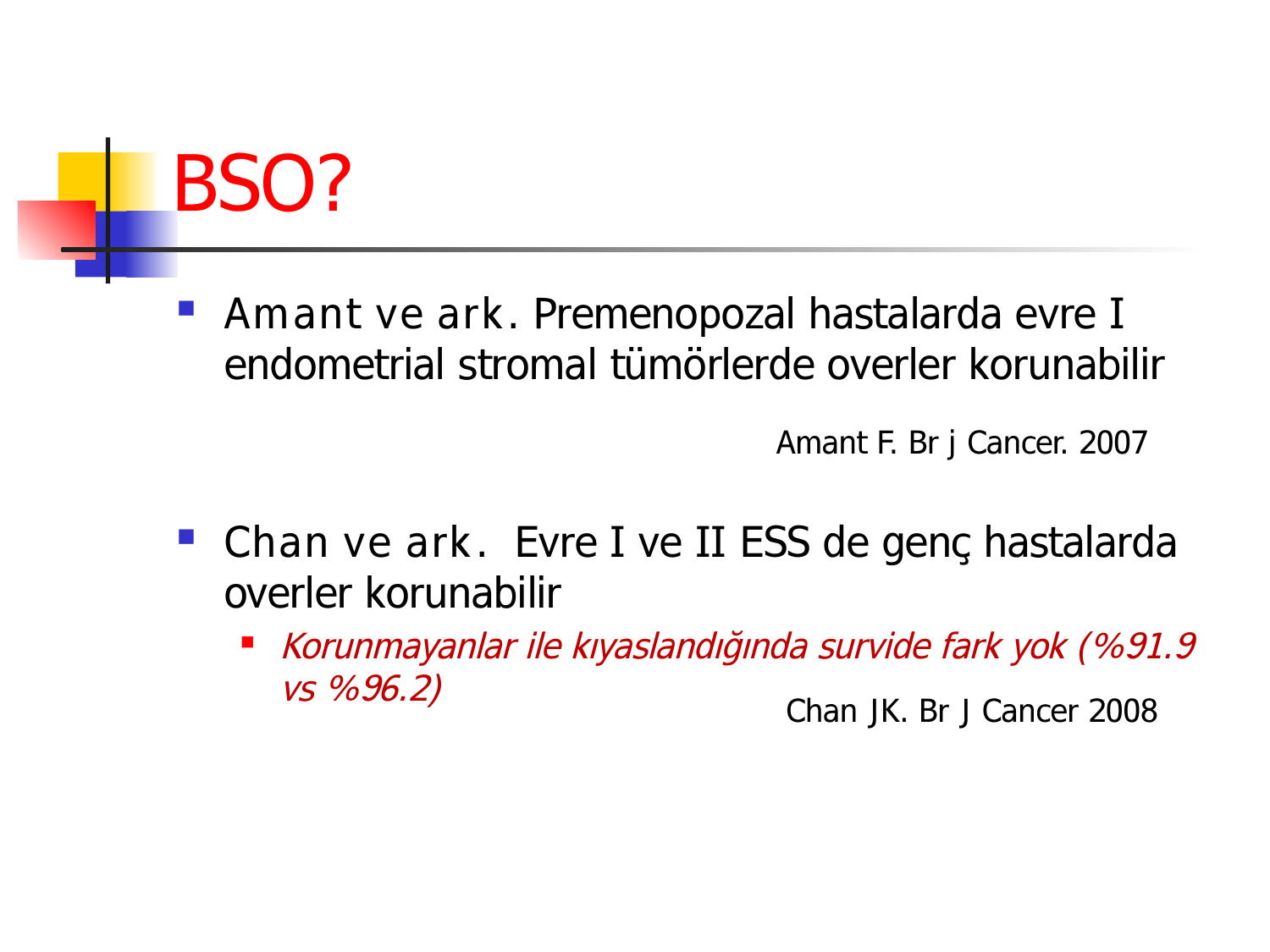

# BSO?
Amant ve ark. Premenopozal hastalarda evre I endometrial stromal tümörlerde overler korunabilir

Chan ve ark.  Evre I ve II ESS de genç hastalarda overler korunabilir
Korunmayanlar ile kıyaslandığında survide fark yok (%91.9 vs %96.2)

Amant F. Br j Cancer. 2007

 Chan JK. Br J Cancer 2008